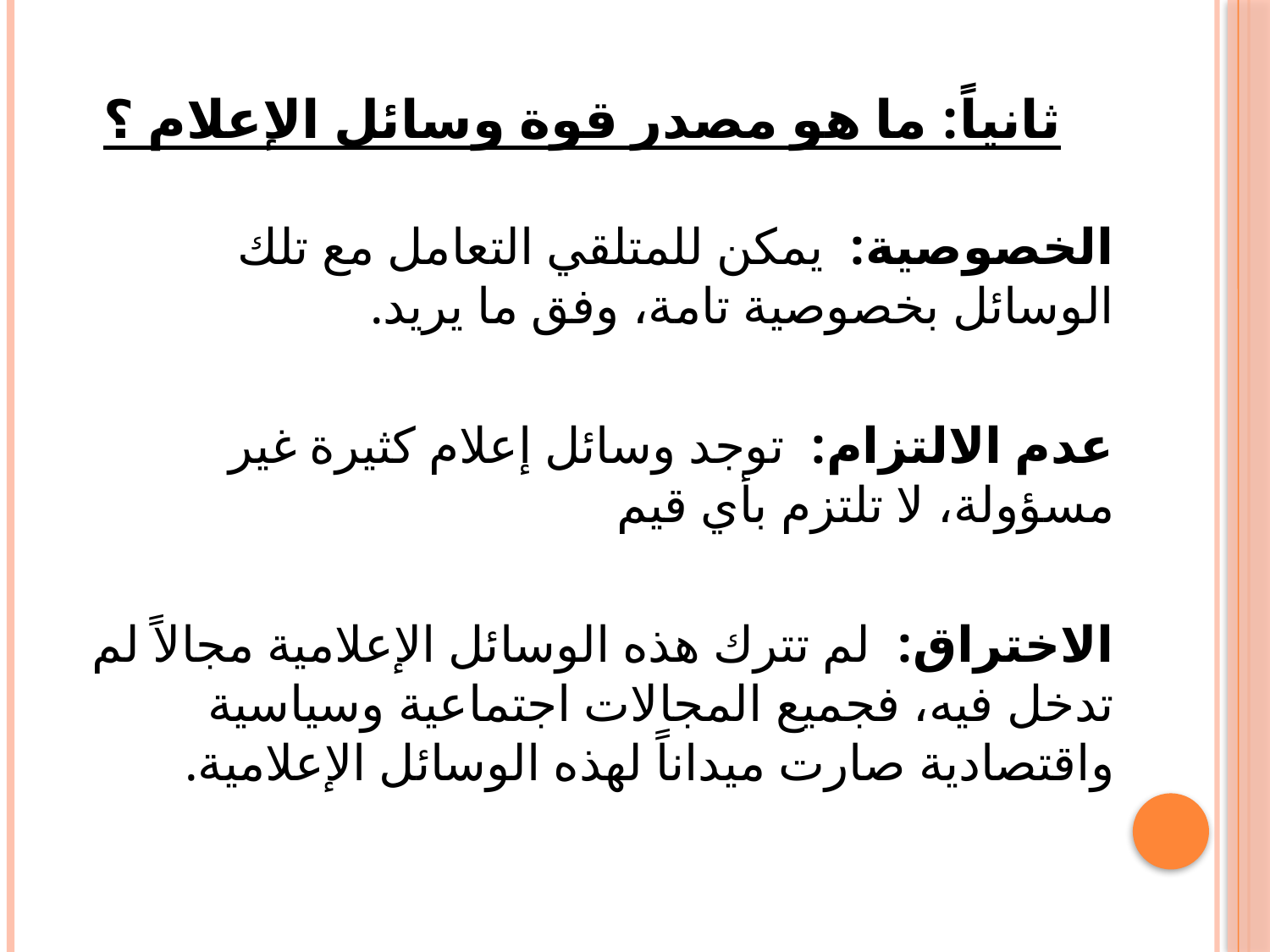

# ثانياً: ما هو مصدر قوة وسائل الإعلام ؟
     الخصوصية:  يمكن للمتلقي التعامل مع تلك الوسائل بخصوصية تامة، وفق ما يريد.

     عدم الالتزام:  توجد وسائل إعلام كثيرة غير مسؤولة، لا تلتزم بأي قيم

     الاختراق:  لم تترك هذه الوسائل الإعلامية مجالاً لم تدخل فيه، فجميع المجالات اجتماعية وسياسية واقتصادية صارت ميداناً لهذه الوسائل الإعلامية.